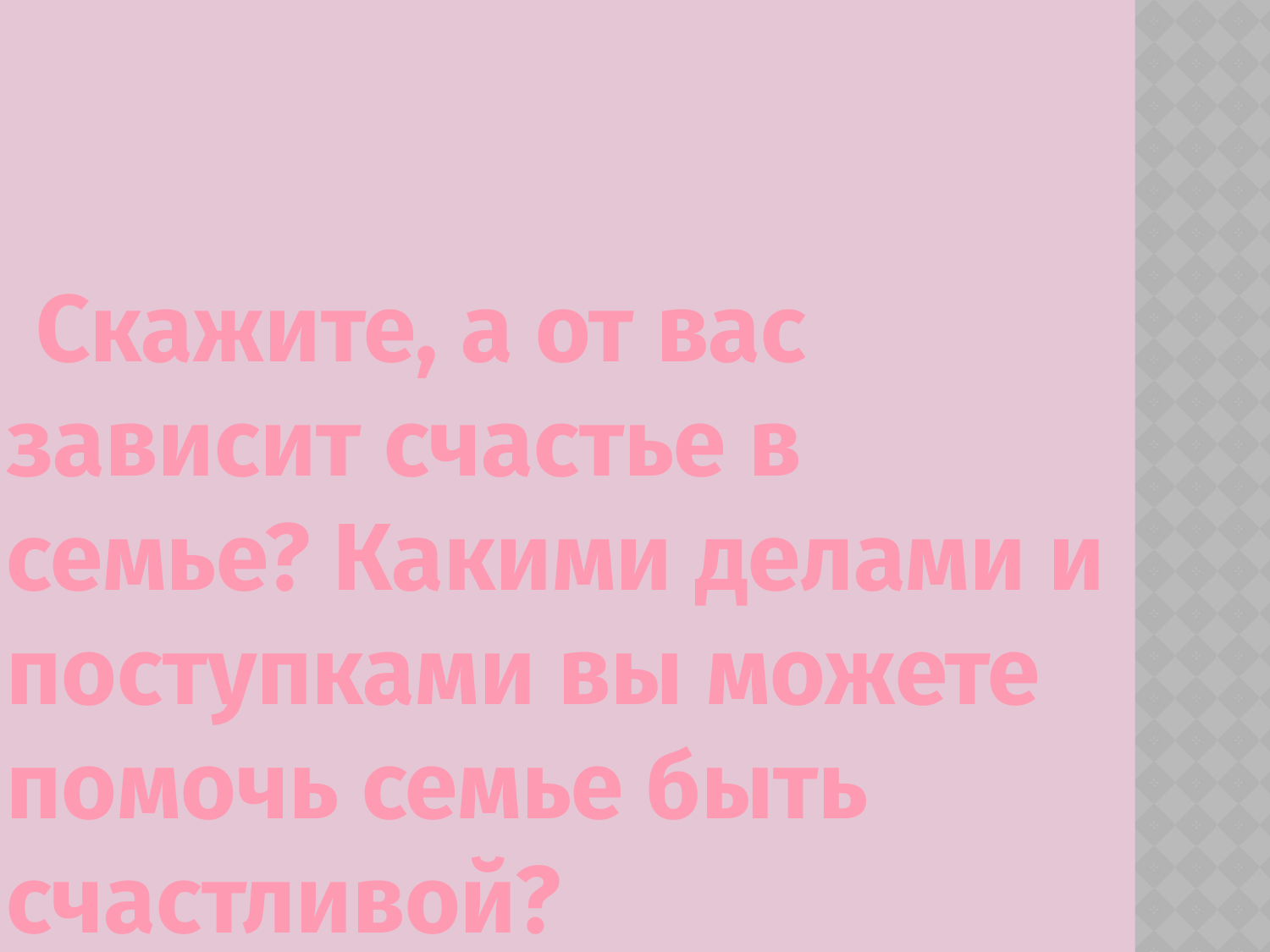

# Скажите, а от вас зависит счастье в семье? Какими делами и поступками вы можете помочь семье быть счастливой?